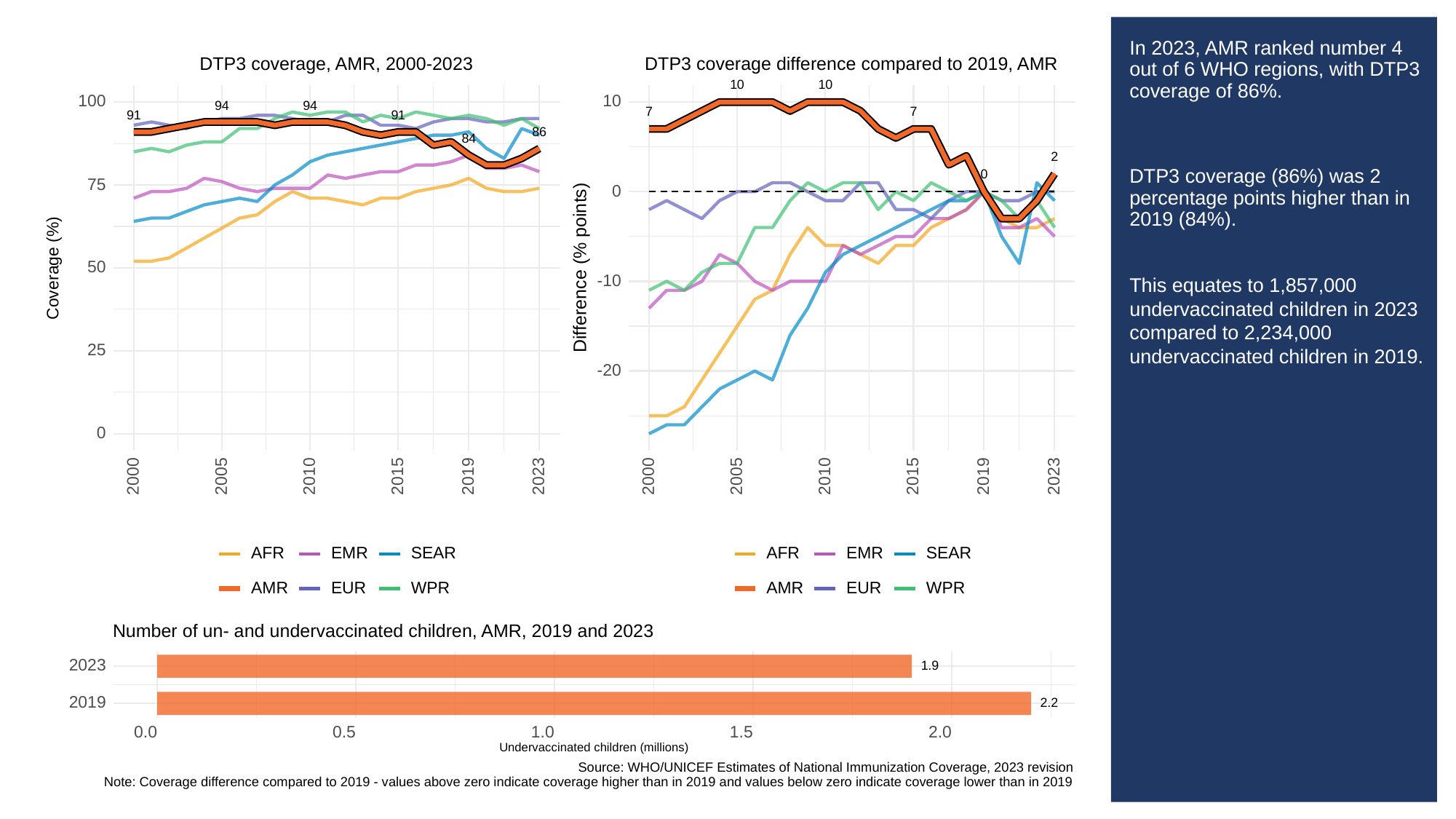

# In 2023, AMR ranked number 4 out of 6 WHO regions, with DTP3 coverage of 86%.

DTP3 coverage (86%) was 2 percentage points higher than in 2019 (84%).

This equates to 1,857,000 undervaccinated children in 2023 compared to 2,234,000 undervaccinated children in 2019.

DTP3 coverage difference compared to 2019, AMR
DTP3 coverage, AMR, 2000-2023
10
10

100
10
94
94

7
7
91
91

86

84

2

0

75

0

Difference (% points)
Coverage (%)
50

-10

25

-20

0

2023
2023
2000
2005
2010
2015
2019
2000
2005
2010
2015
2019
SEAR
SEAR
AFR
EMR
AFR
EMR

EUR
EUR
AMR
WPR
AMR
WPR

Number of un- and undervaccinated children, AMR, 2019 and 2023

2023
1.9

2019
2.2

0.0
0.5
1.0
1.5
2.0
Undervaccinated children (millions)
Source: WHO/UNICEF Estimates of National Immunization Coverage, 2023 revision
Note: Coverage difference compared to 2019 - values above zero indicate coverage higher than in 2019 and values below zero indicate coverage lower than in 2019